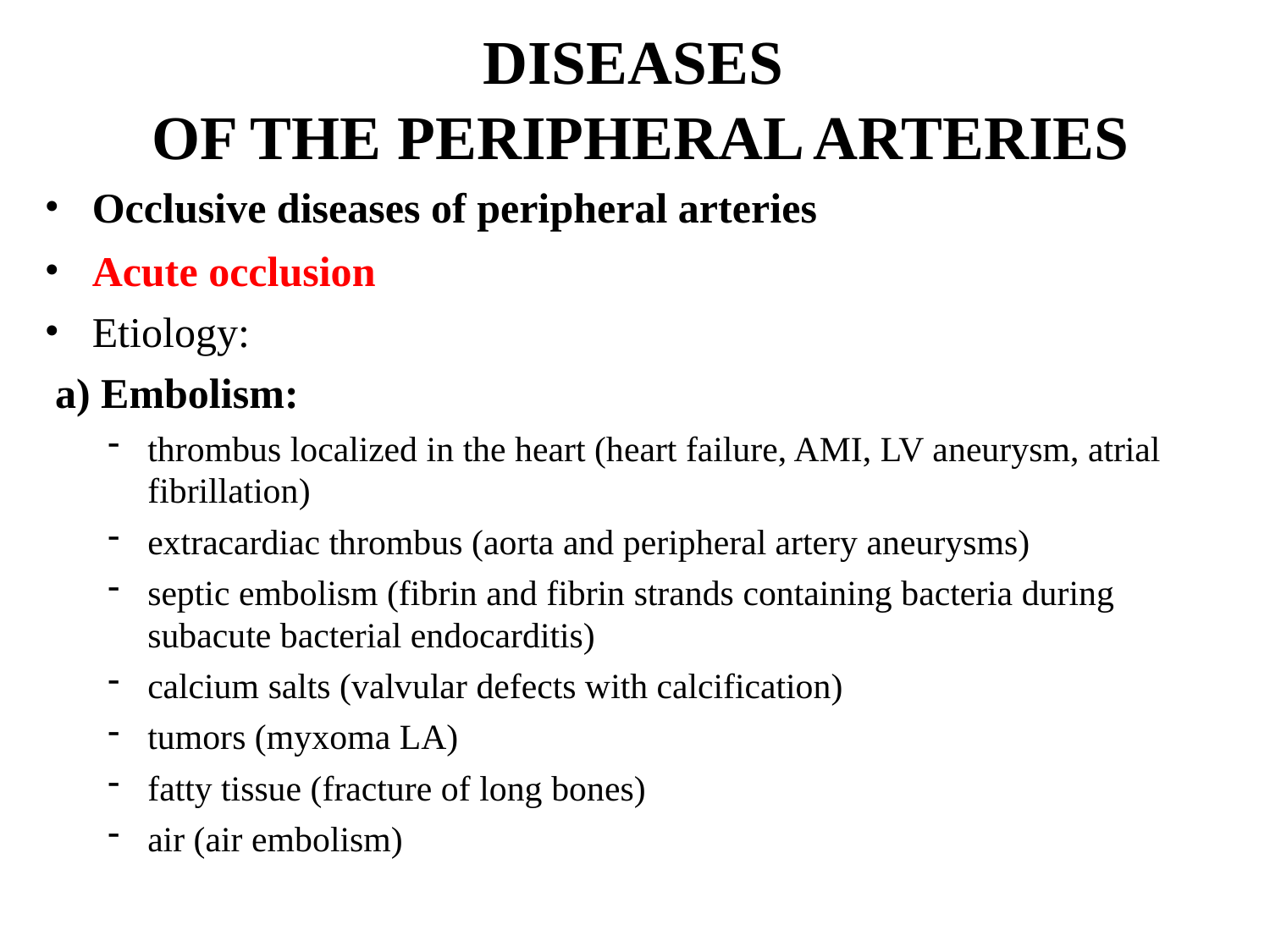

DISEASES
OF THE PERIPHERAL ARTERIES
Occlusive diseases of peripheral arteries
Acute occlusion
Etiology:
 a) Embolism:
thrombus localized in the heart (heart failure, AMI, LV aneurysm, atrial fibrillation)
extracardiac thrombus (aorta and peripheral artery aneurysms)
septic embolism (fibrin and fibrin strands containing bacteria during subacute bacterial endocarditis)
calcium salts (valvular defects with calcification)
tumors (myxoma LA)
fatty tissue (fracture of long bones)
air (air embolism)